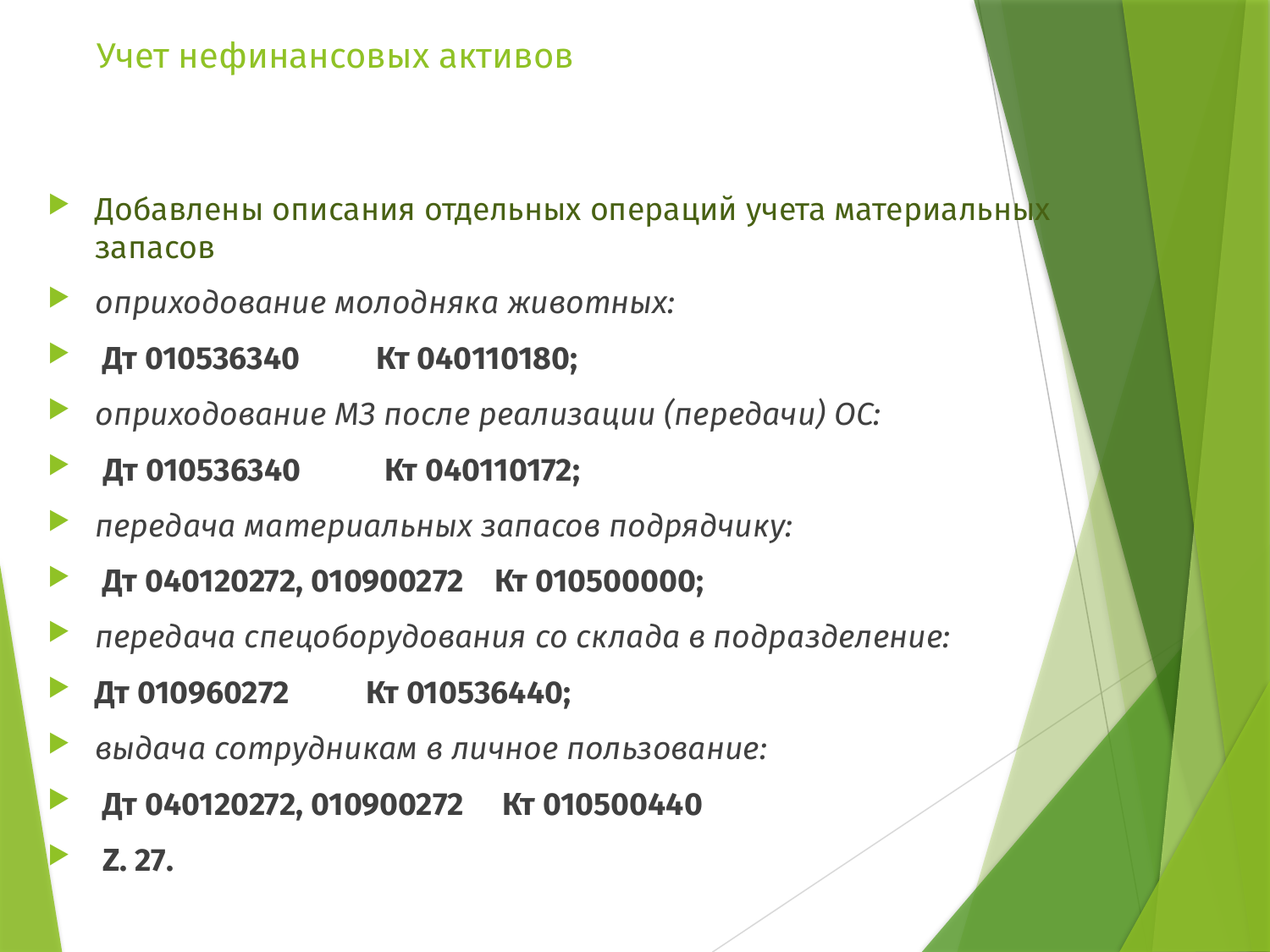

# Учет нефинансовых активов

Добавлены описания отдельных операций учета материальных запасов
оприходование молодняка животных:
 Дт 010536340          Кт 040110180;
оприходование МЗ после реализации (передачи) ОС:
 Дт 010536340           Кт 040110172;
передача материальных запасов подрядчику:
 Дт 040120272, 010900272    Кт 010500000;
передача спецоборудования со склада в подразделение:
Дт 010960272          Кт 010536440;
выдача сотрудникам в личное пользование:
 Дт 040120272, 010900272     Кт 010500440
 Z. 27.